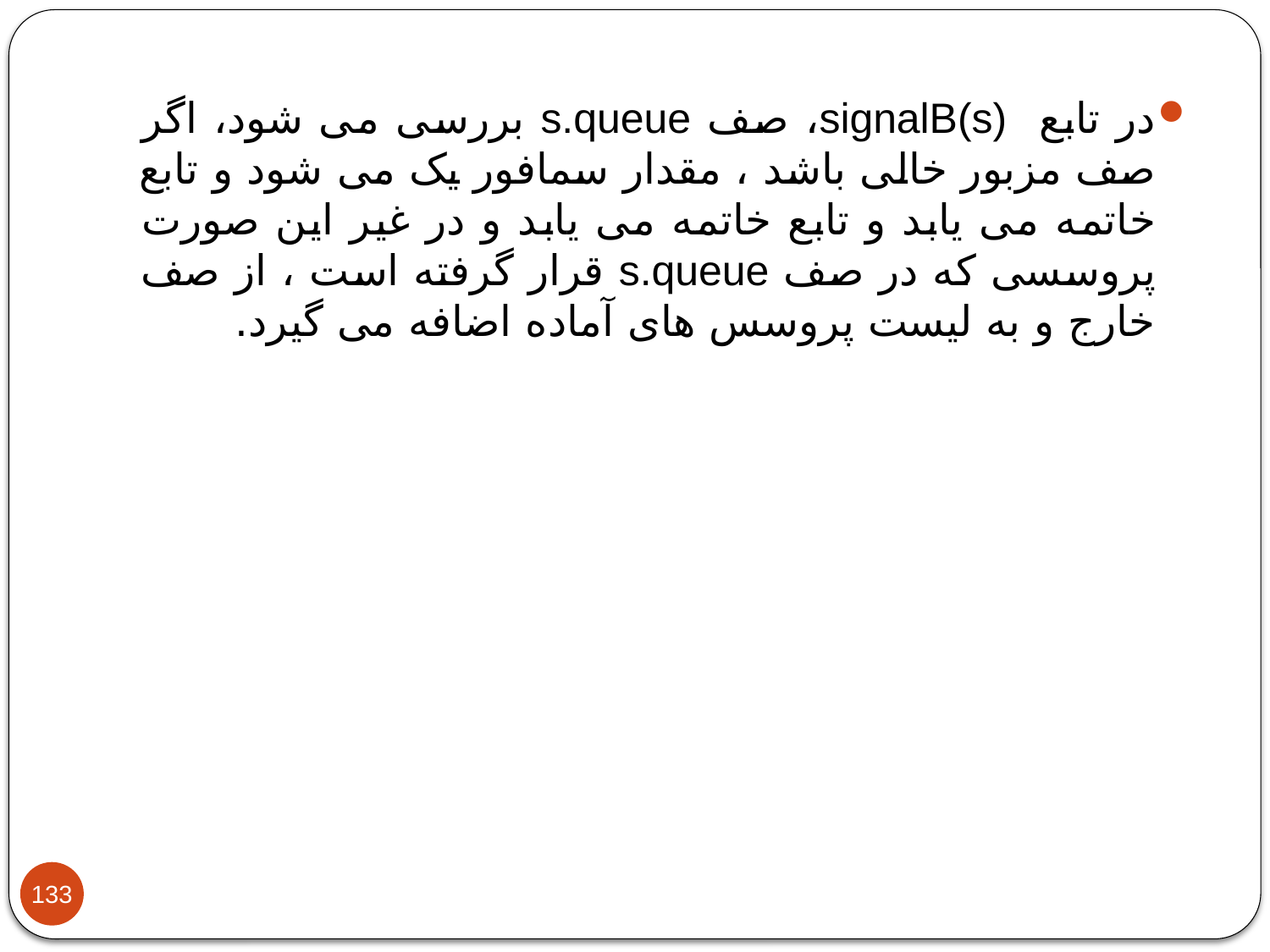

در تابع  signalB(s)، صف s.queue بررسی می شود، اگر صف مزبور خالی باشد ، مقدار سمافور یک می شود و تابع خاتمه می یابد و تابع خاتمه می یابد و در غیر این صورت پروسسی که در صف s.queue قرار گرفته است ، از صف خارج و به لیست پروسس های آماده اضافه می گیرد.
133